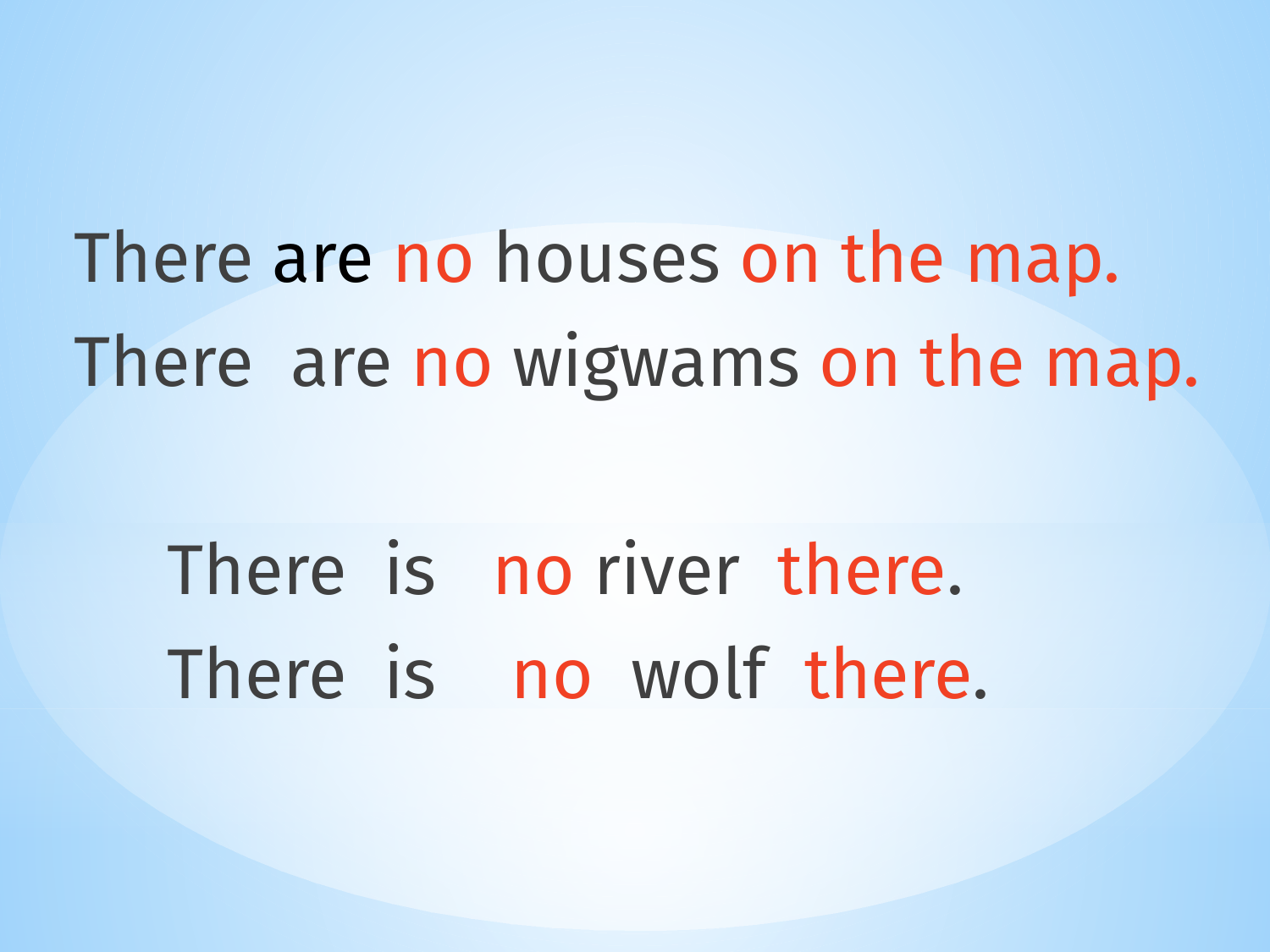

There are no houses on the map.
There  are no wigwams on the map.

     There  is   no river  there.
     There  is    no  wolf  there.
#